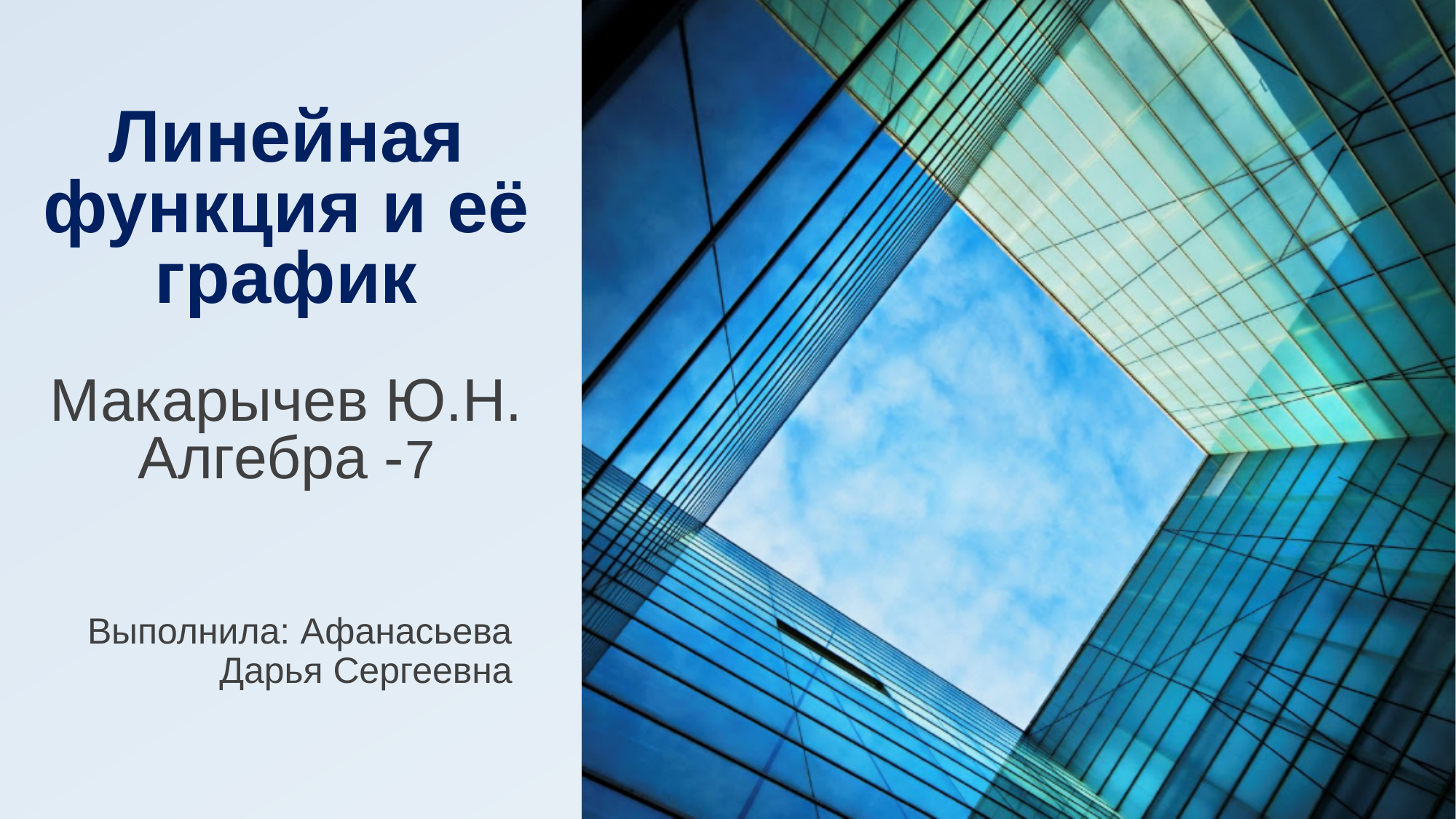

# Линейная функция и её график Макарычев Ю.Н. Алгебра -7
Выполнила: Афанасьева Дарья Сергеевна